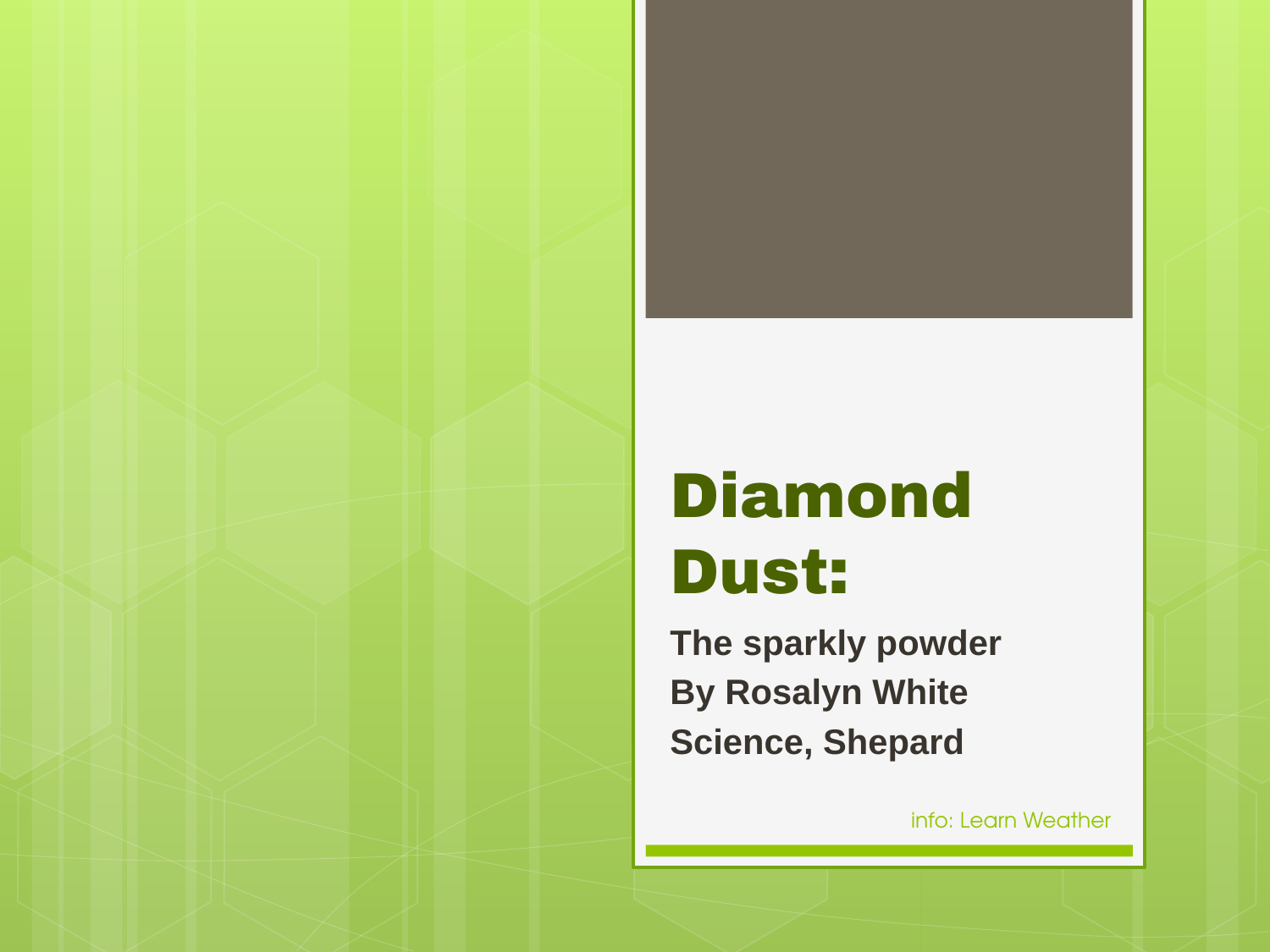

# Diamond Dust:
The sparkly powder
By Rosalyn White
Science, Shepard
info: Learn Weather